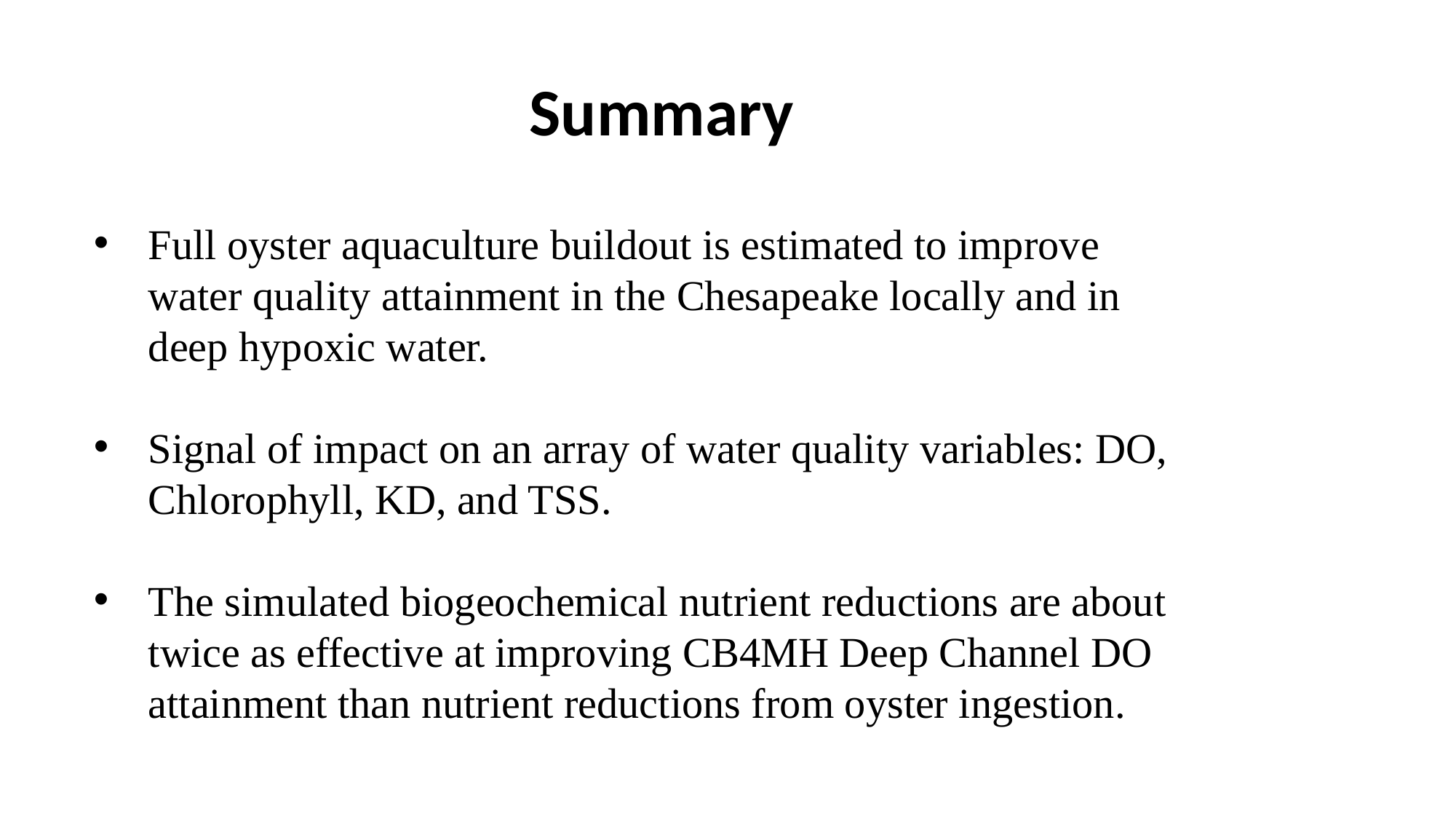

Summary
Full oyster aquaculture buildout is estimated to improve water quality attainment in the Chesapeake locally and in deep hypoxic water.

Signal of impact on an array of water quality variables: DO, Chlorophyll, KD, and TSS.

The simulated biogeochemical nutrient reductions are about twice as effective at improving CB4MH Deep Channel DO attainment than nutrient reductions from oyster ingestion.